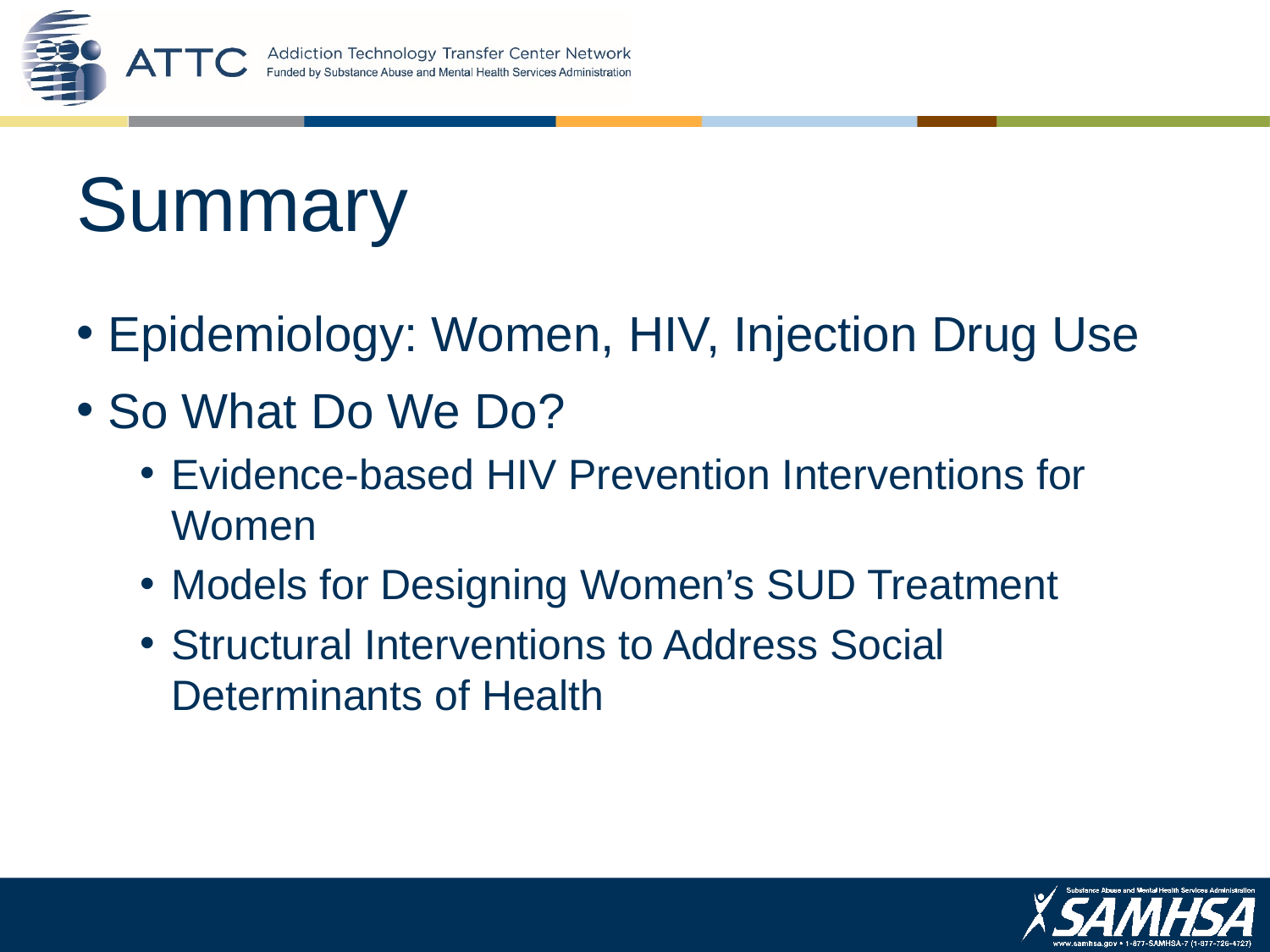

# Summary
Epidemiology: Women, HIV, Injection Drug Use
So What Do We Do?
Evidence-based HIV Prevention Interventions for Women
Models for Designing Women’s SUD Treatment
Structural Interventions to Address Social Determinants of Health